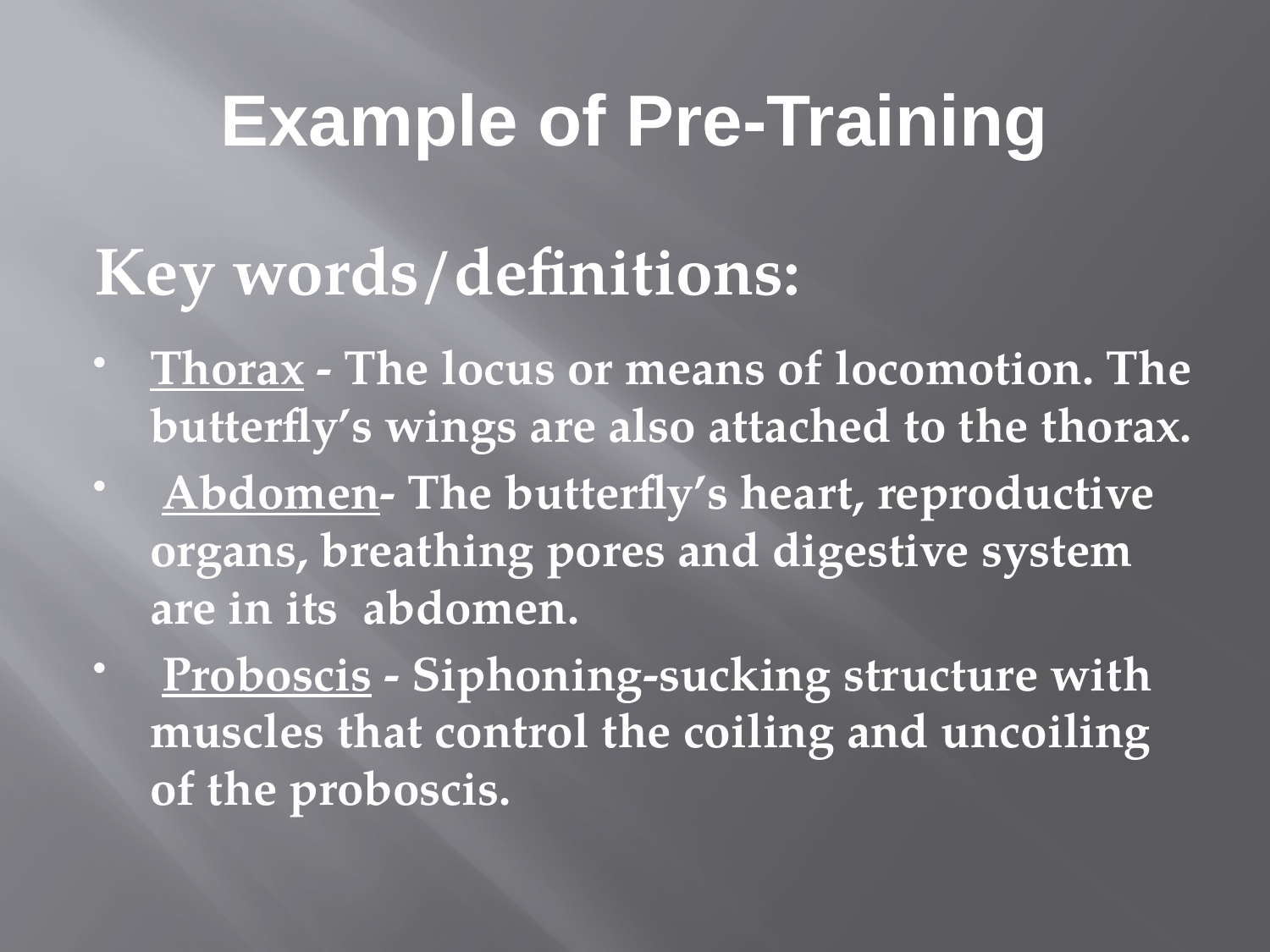

# Example of Pre-Training
Key words/definitions:

Thorax - The locus or means of locomotion. The butterfly’s wings are also attached to the thorax.
 Abdomen- The butterfly’s heart, reproductive organs, breathing pores and digestive system are in its  abdomen.
 Proboscis - Siphoning-sucking structure with muscles that control the coiling and uncoiling of the proboscis.